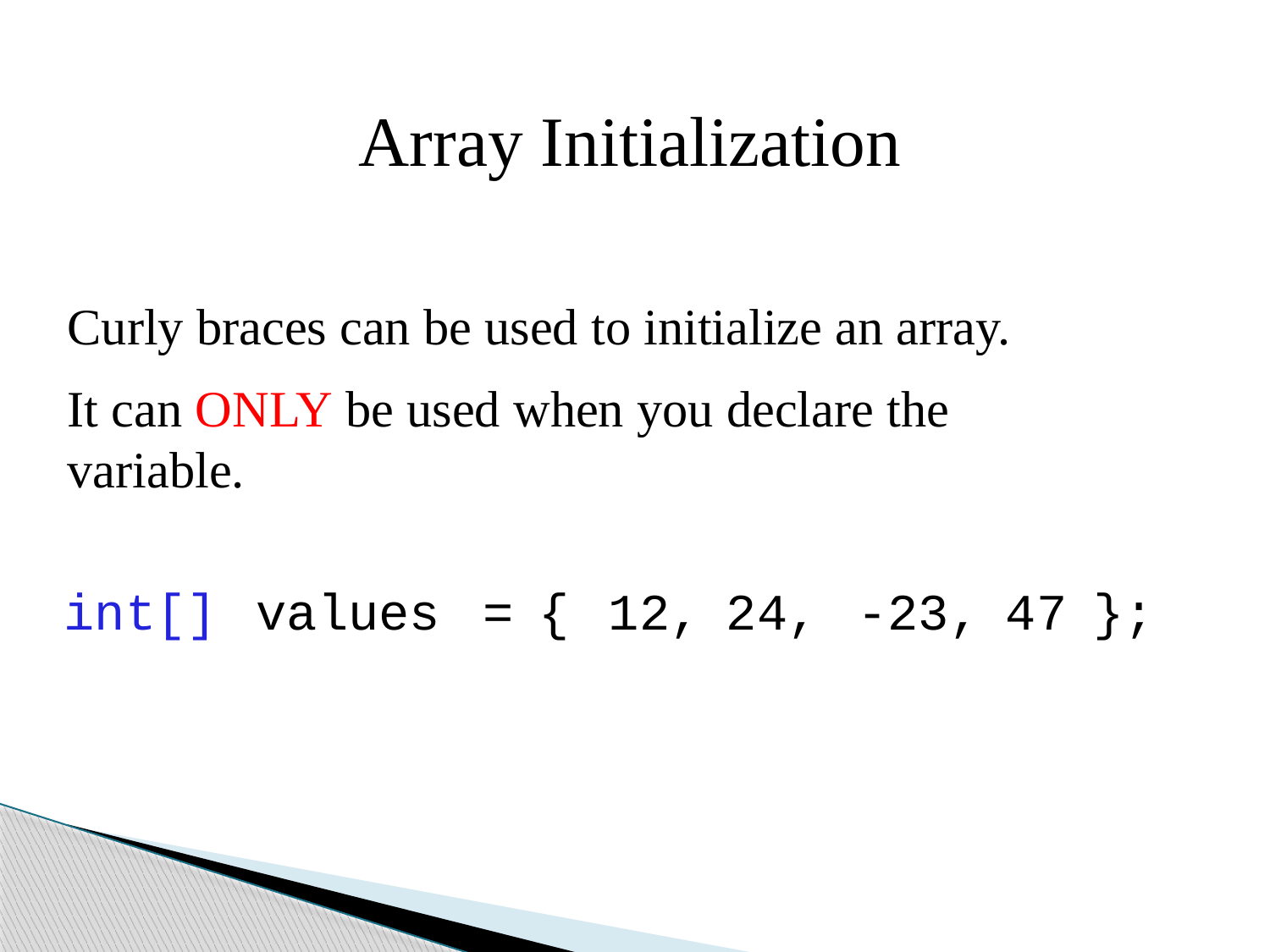

#
	Array Initialization

Curly braces can be used to initialize an array.

It can ONLY be used when you declare the
variable.

int[]   values
=  {   12,  24,   -23,  47  };